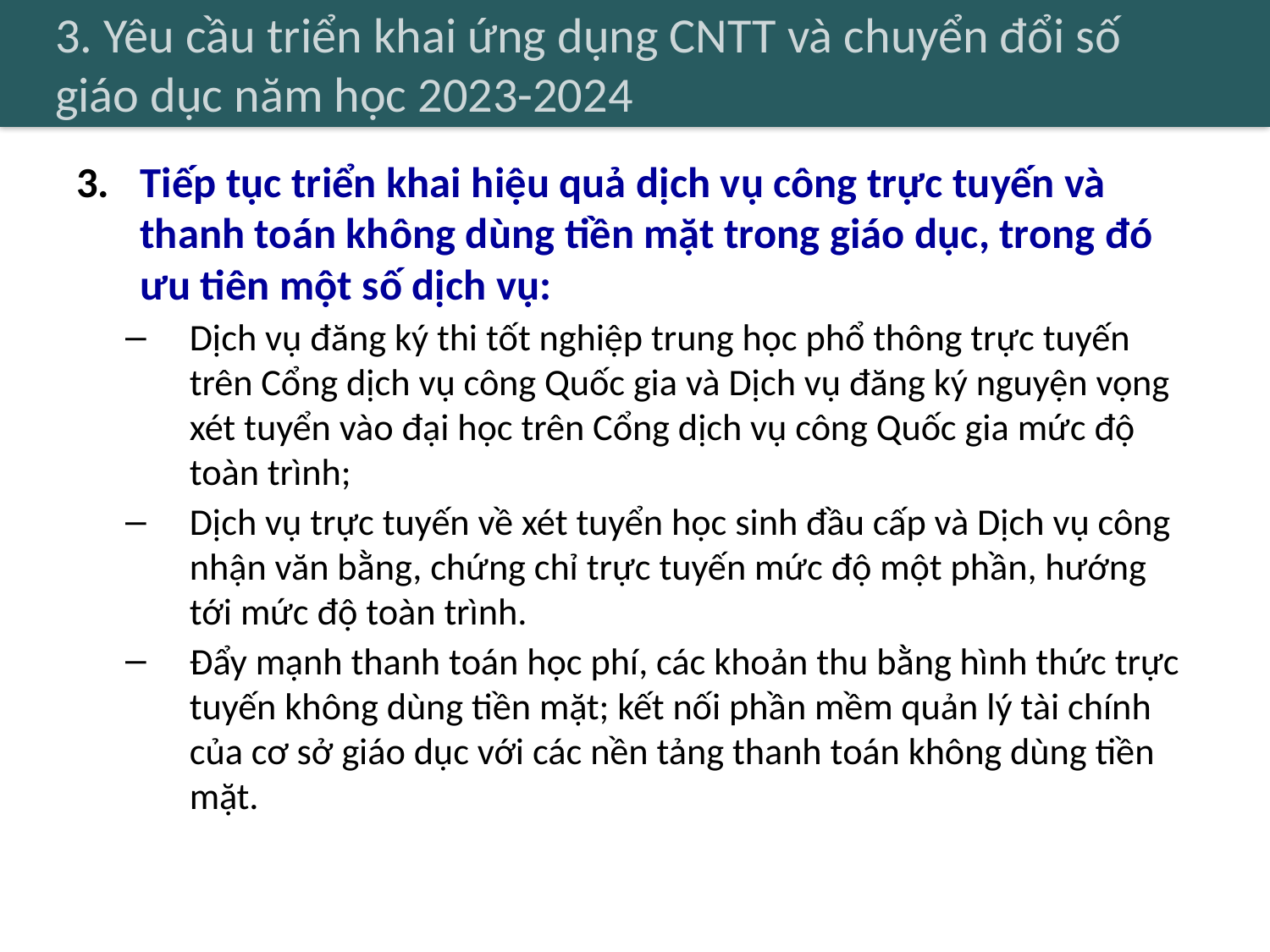

# 3. Yêu cầu triển khai ứng dụng CNTT và chuyển đổi số giáo dục năm học 2023-2024
Tiếp tục triển khai hiệu quả dịch vụ công trực tuyến và thanh toán không dùng tiền mặt trong giáo dục, trong đó ưu tiên một số dịch vụ:
Dịch vụ đăng ký thi tốt nghiệp trung học phổ thông trực tuyến trên Cổng dịch vụ công Quốc gia và Dịch vụ đăng ký nguyện vọng xét tuyển vào đại học trên Cổng dịch vụ công Quốc gia mức độ toàn trình;
Dịch vụ trực tuyến về xét tuyển học sinh đầu cấp và Dịch vụ công nhận văn bằng, chứng chỉ trực tuyến mức độ một phần, hướng tới mức độ toàn trình.
Đẩy mạnh thanh toán học phí, các khoản thu bằng hình thức trực tuyến không dùng tiền mặt; kết nối phần mềm quản lý tài chính của cơ sở giáo dục với các nền tảng thanh toán không dùng tiền mặt.